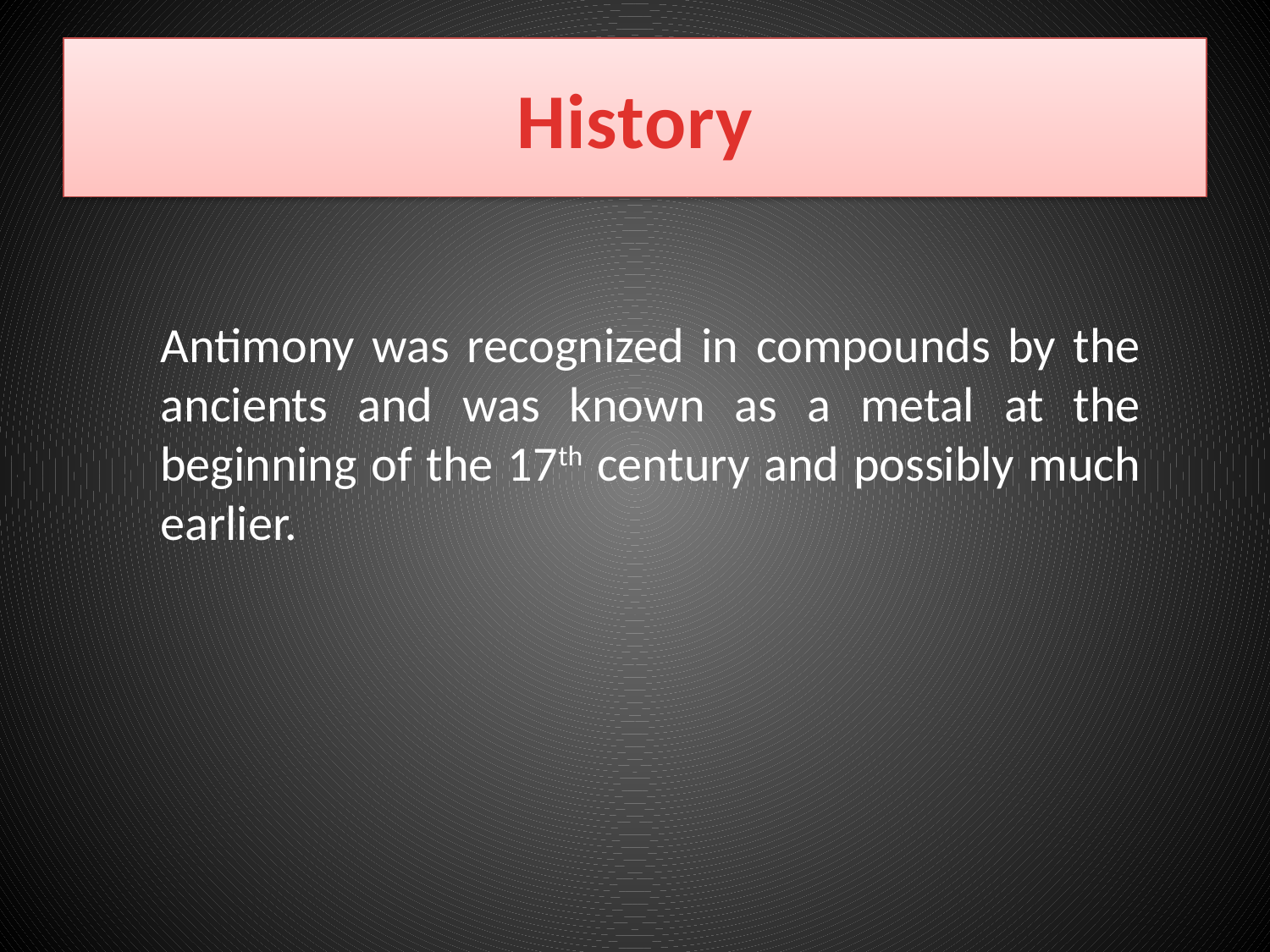

# History
Antimony was recognized in compounds by the ancients and was known as a metal at the beginning of the 17th century and possibly much earlier.